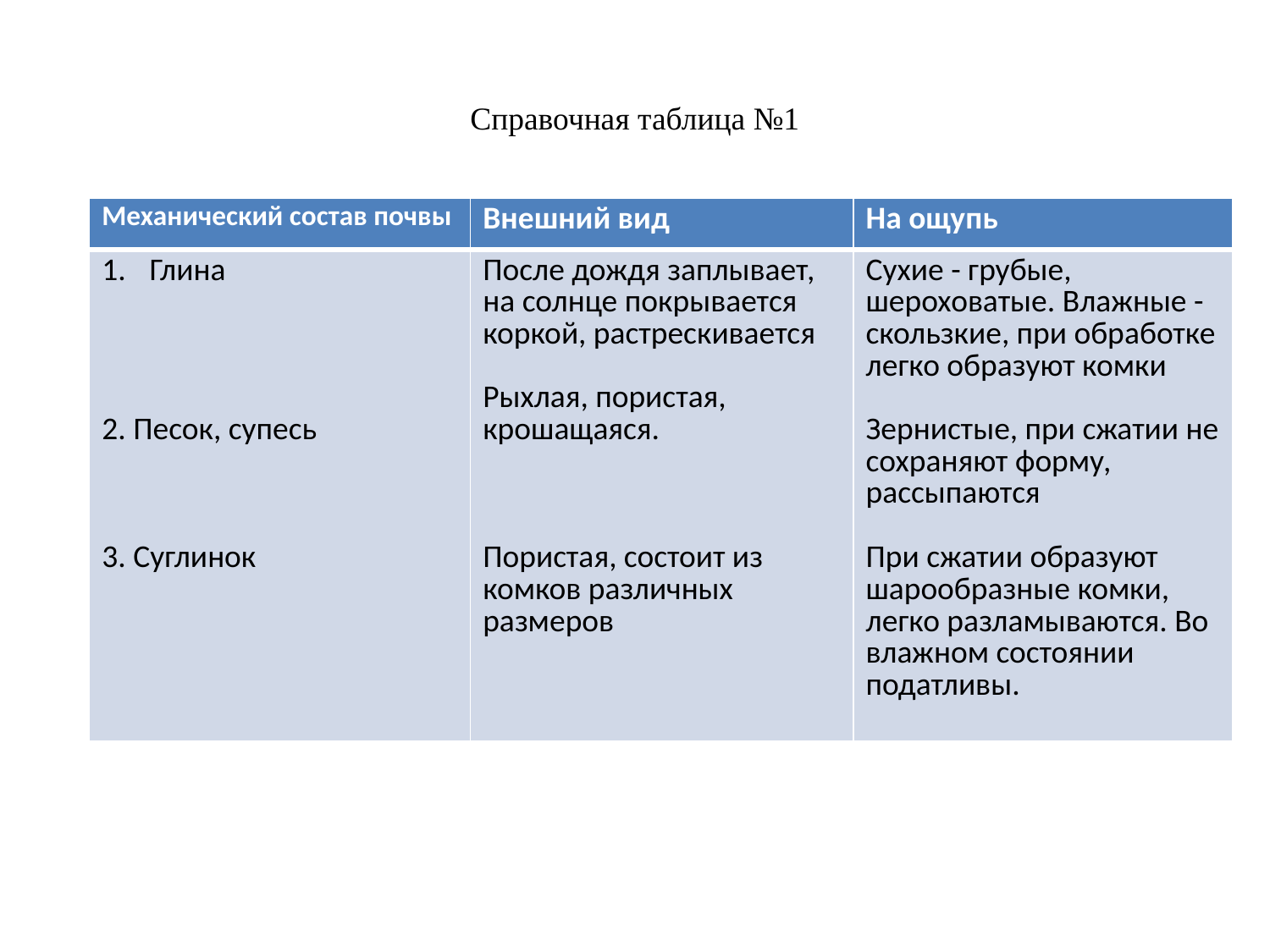

# Справочная таблица №1
| Механический состав почвы | Внешний вид | На ощупь |
| --- | --- | --- |
| Глина 2. Песок, супесь 3. Суглинок | После дождя заплывает, на солнце покрывается коркой, растрескивается Рыхлая, пористая, крошащаяся. Пористая, состоит из комков различных размеров | Сухие - грубые, шероховатые. Влажные -скользкие, при обработке легко образуют комки Зернистые, при сжатии не сохраняют форму, рассыпаются При сжатии образуют шарообразные комки, легко разламываются. Во влажном состоянии податливы. |